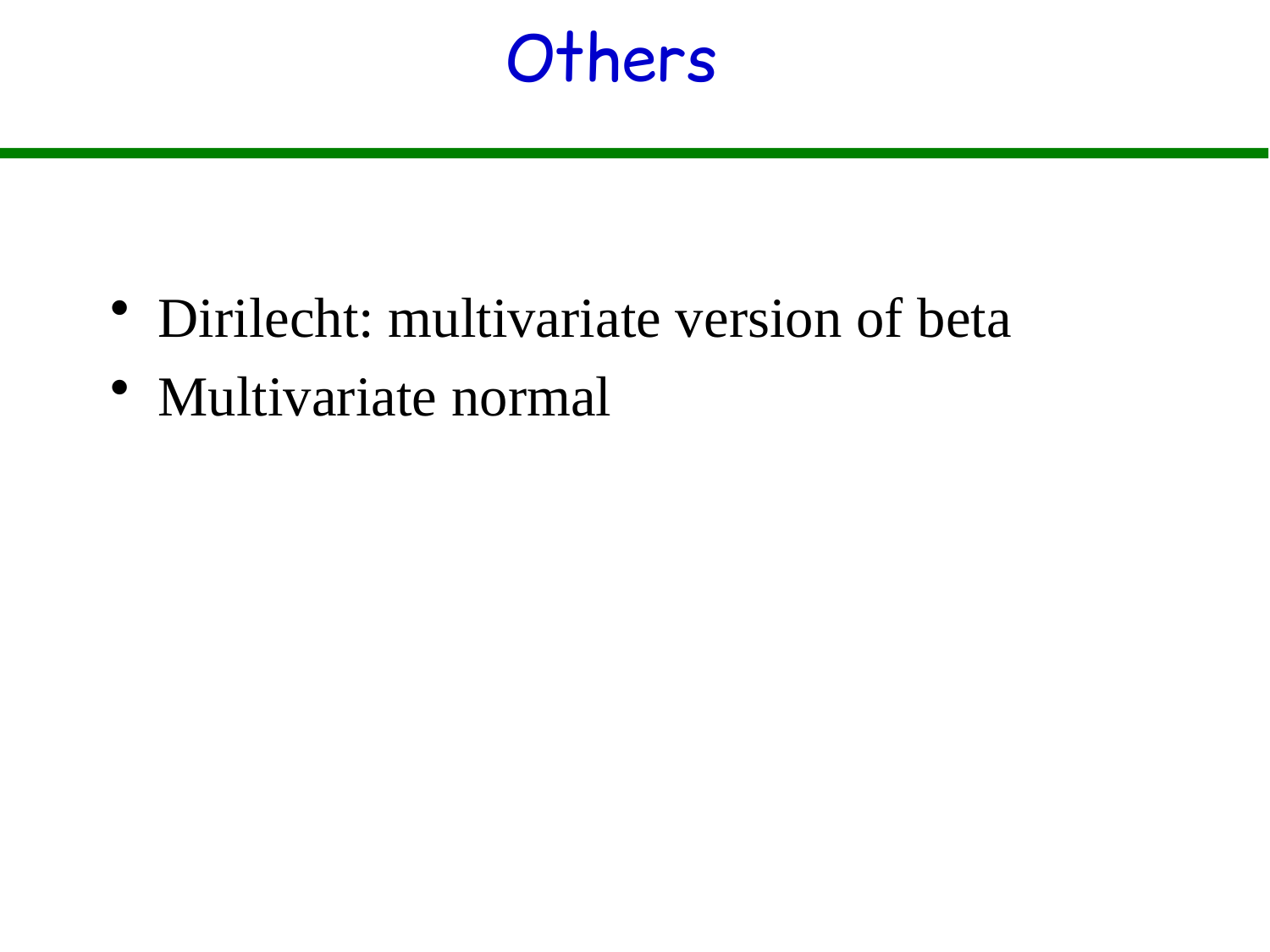

# Others
Dirilecht: multivariate version of beta
Multivariate normal